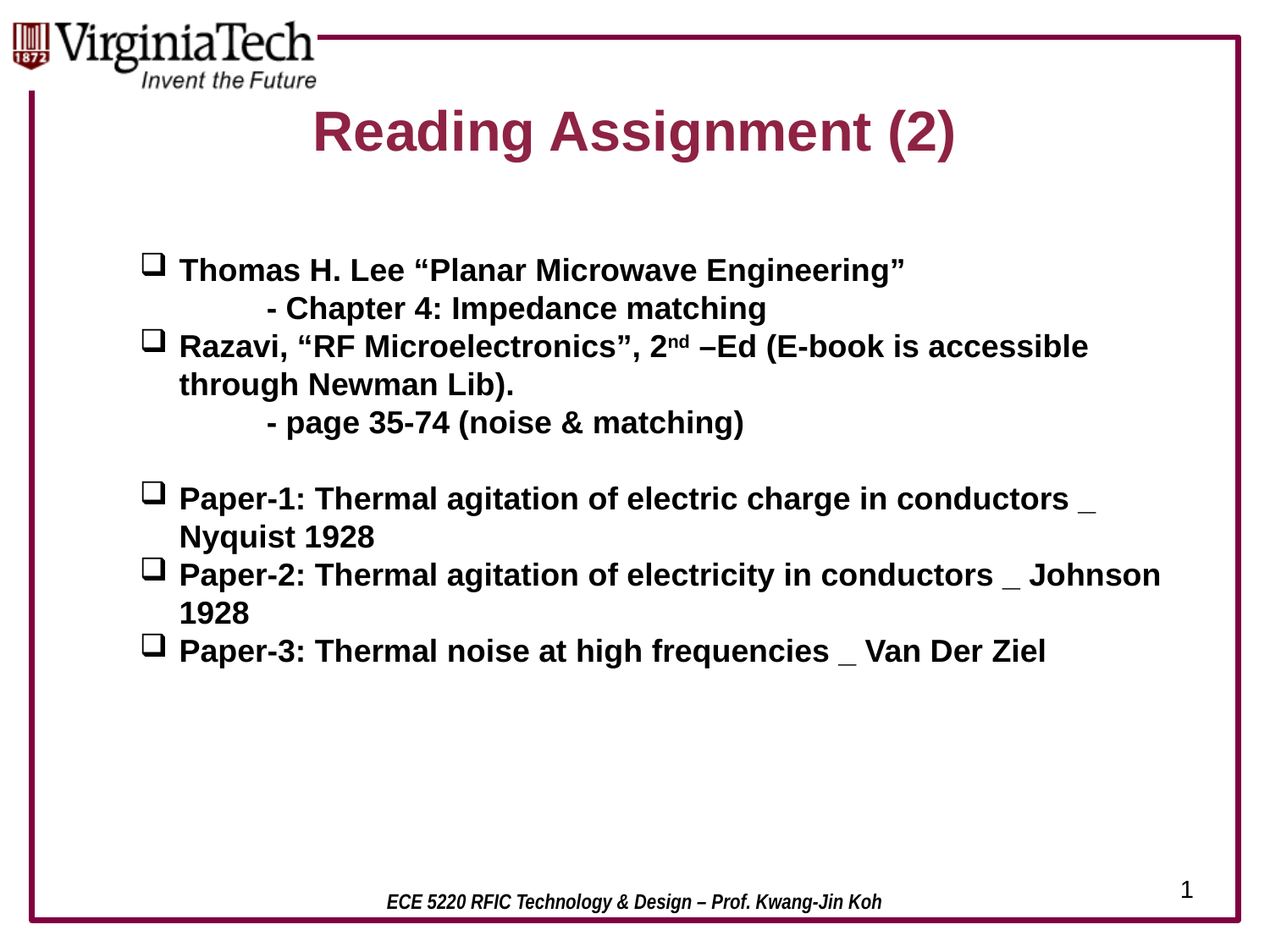

# Reading Assignment (2)
Thomas H. Lee “Planar Microwave Engineering”
	- Chapter 4: Impedance matching
Razavi, “RF Microelectronics”, 2nd –Ed (E-book is accessible through Newman Lib).
	- page 35-74 (noise & matching)

Paper-1: Thermal agitation of electric charge in conductors _ Nyquist 1928
Paper-2: Thermal agitation of electricity in conductors _ Johnson 1928
Paper-3: Thermal noise at high frequencies _ Van Der Ziel
1